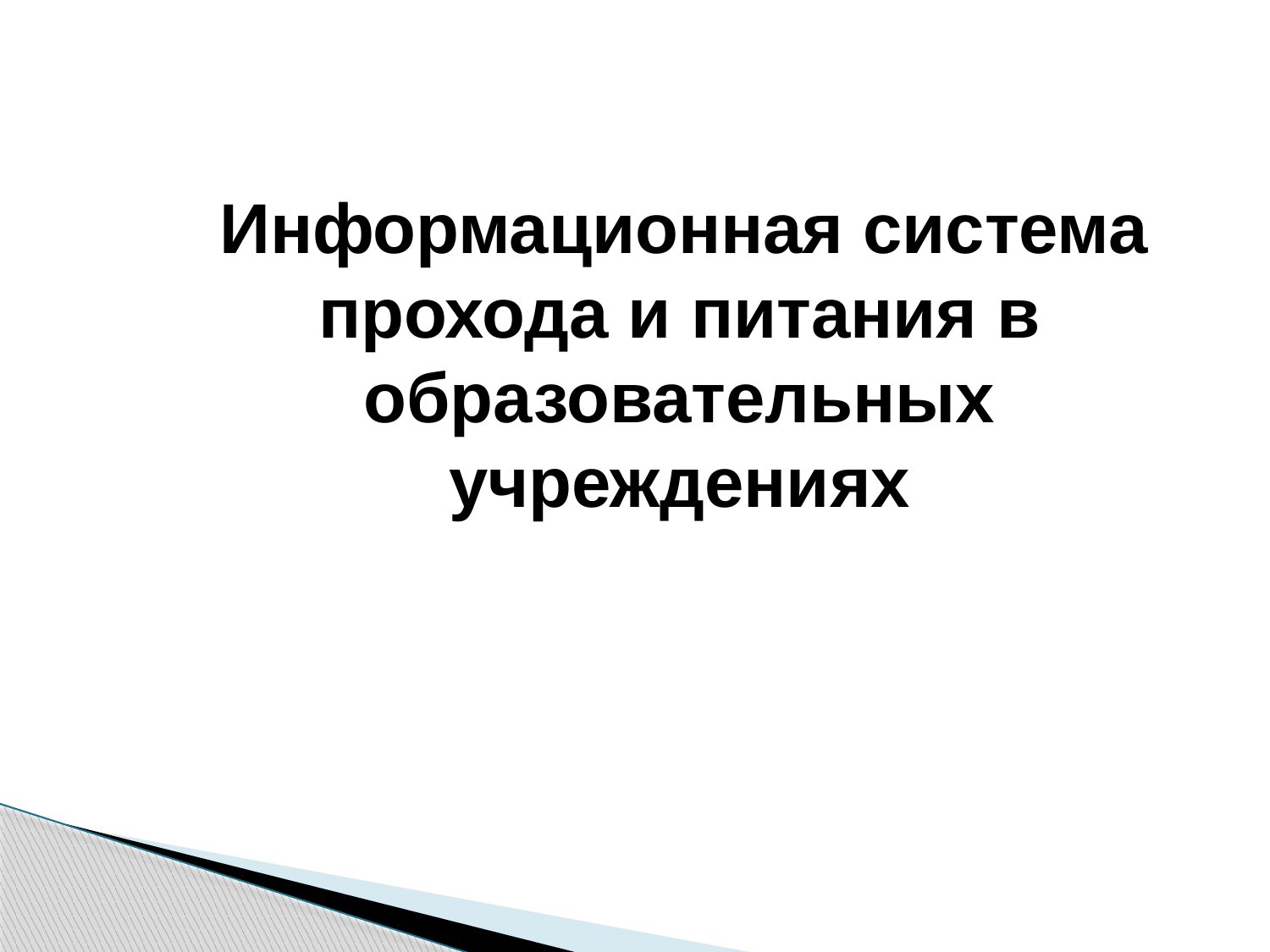

Информационная система прохода и питания в образовательных учреждениях